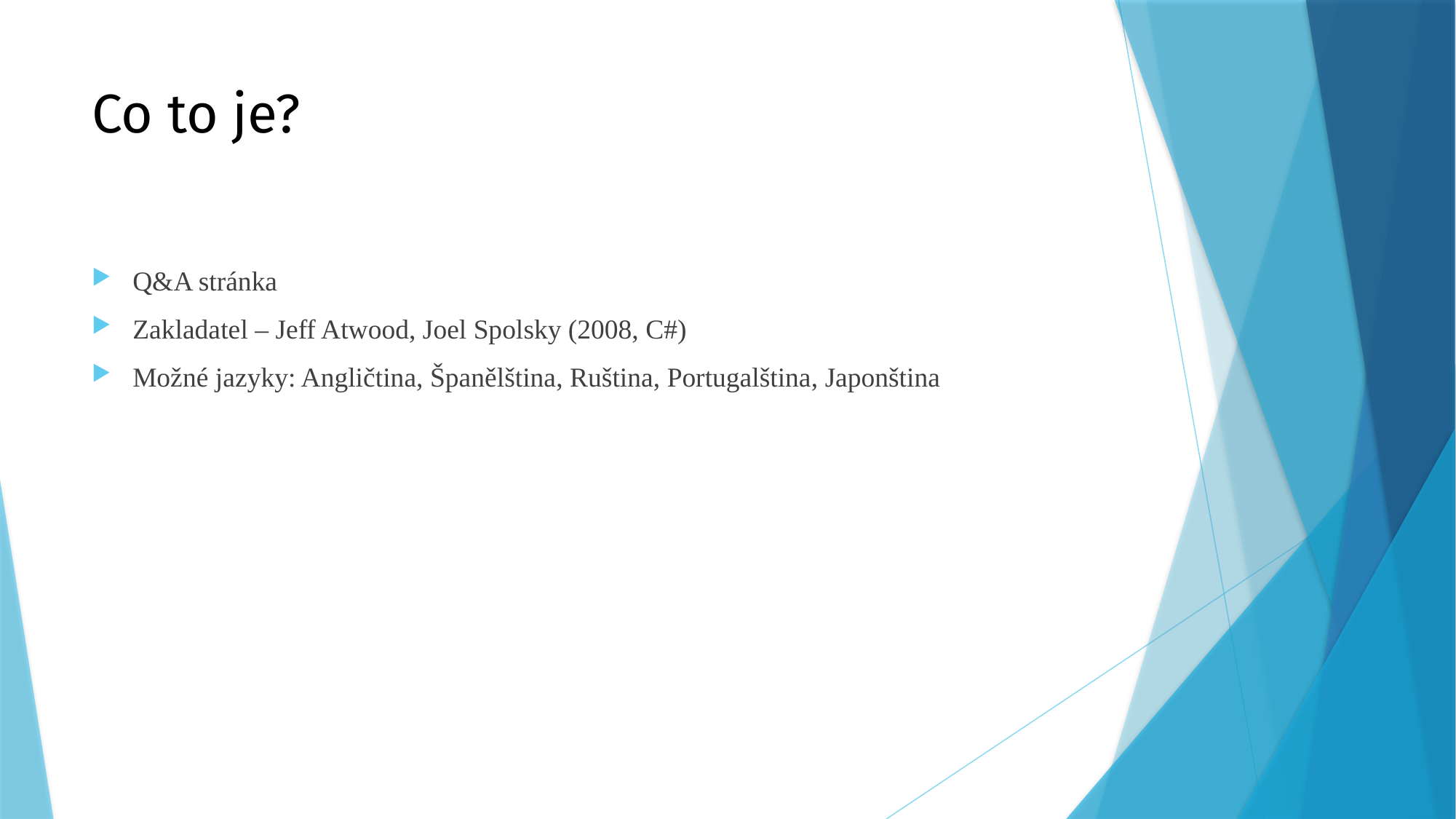

# Co to je?
Q&A stránka
Zakladatel – Jeff Atwood, Joel Spolsky (2008, C#)
Možné jazyky: Angličtina, Španělština, Ruština, Portugalština, Japonština